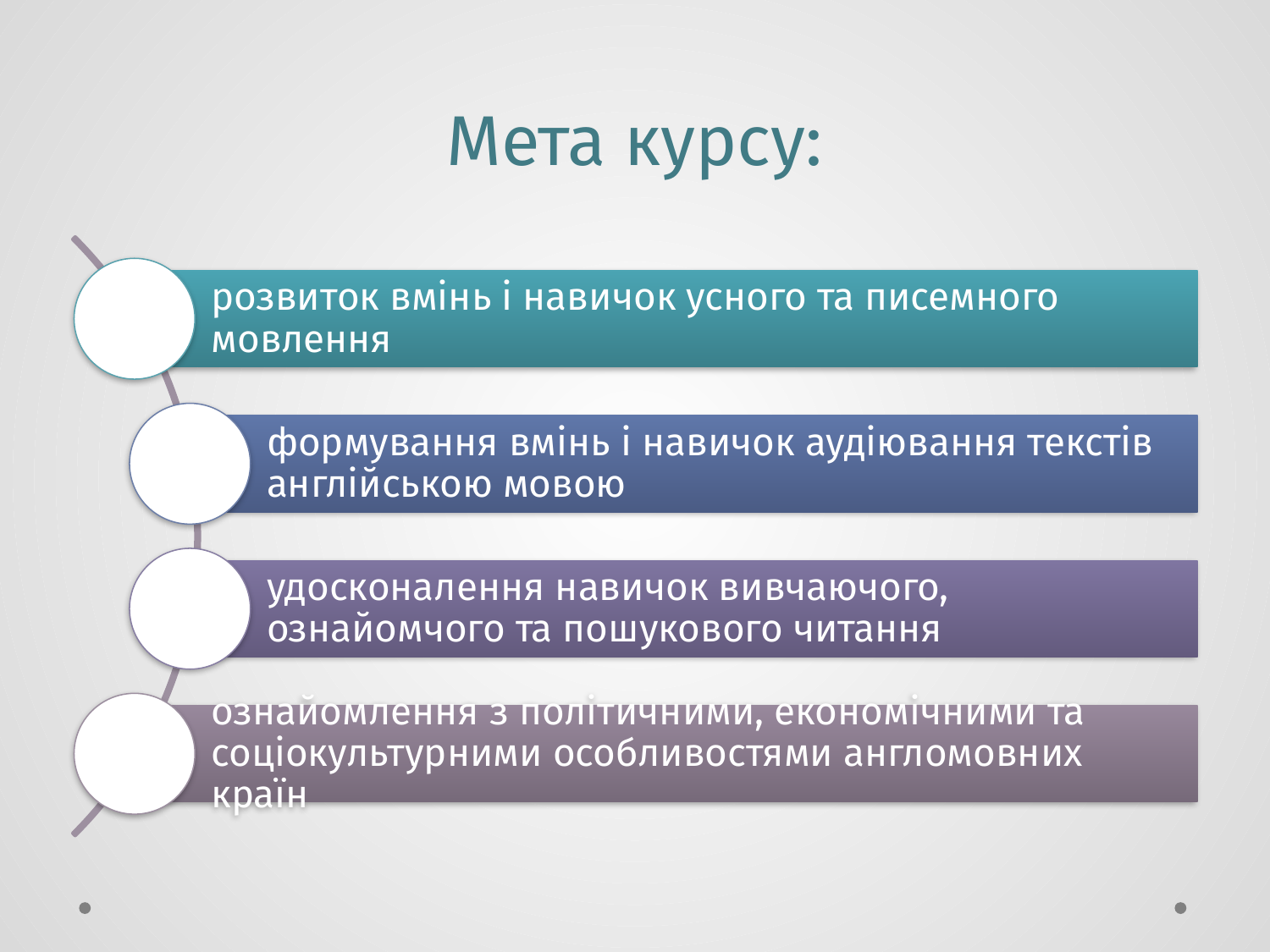

# Мета курсу:
розвиток вмінь і навичок усного та писемного мовлення
формування вмінь і навичок аудіювання текстів англійською мовою
удосконалення навичок вивчаючого, ознайомчого та пошукового читання
ознайомлення з політичними, економічними та соціокультурними особливостями англомовних країн